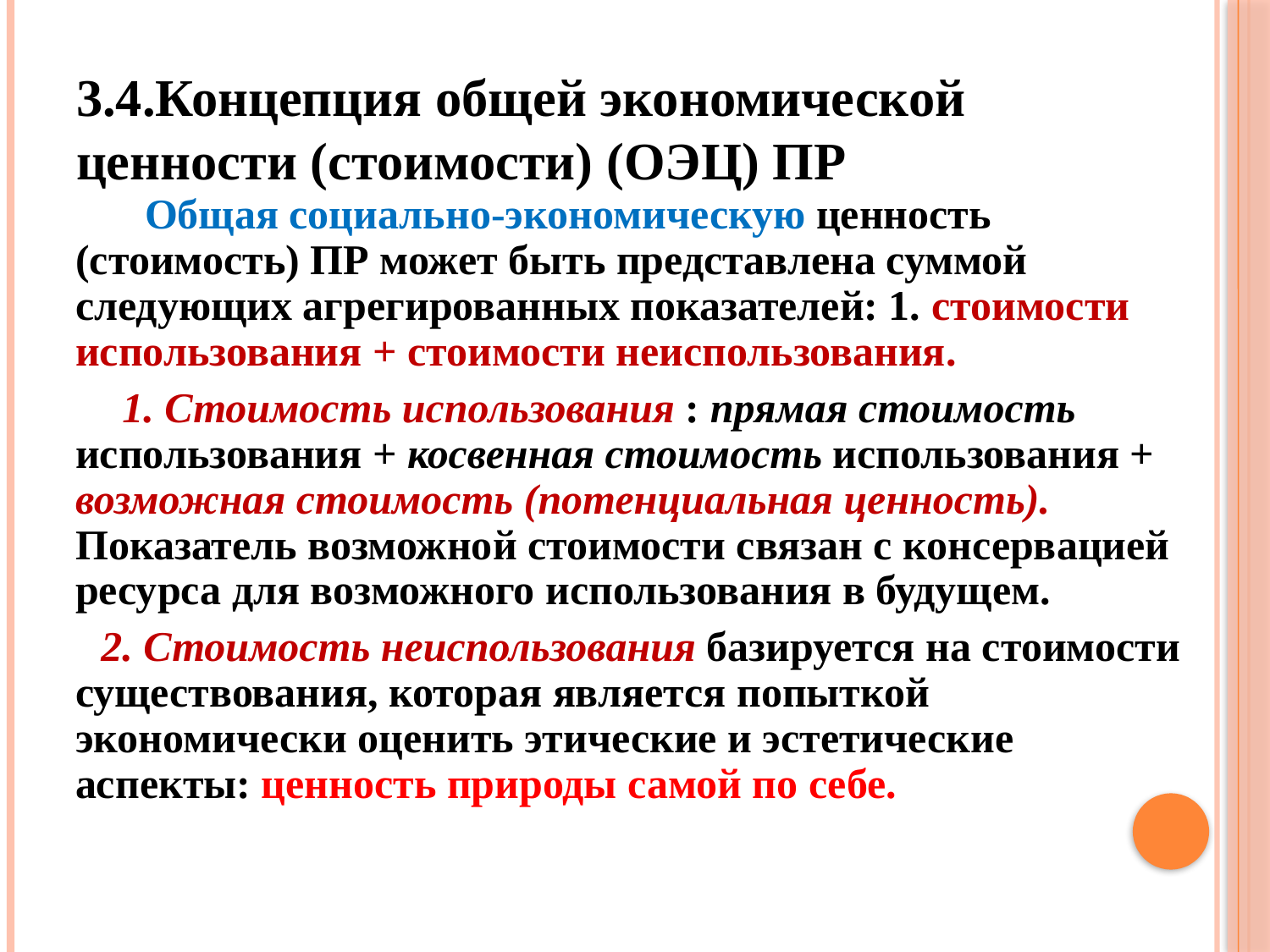

3.4.Концепция общей экономической ценности (стоимости) (ОЭЦ) ПР
           Общая социально-экономическую ценность (стоимость) ПР может быть представлена суммой следующих агрегированных показателей: 1. стоимости использования + стоимости неиспользования.
        1. Стоимость использования : прямая стоимость использования + косвенная стоимость использования +  возможная стоимость (потенциальная ценность). Показатель возможной стоимости связан с консервацией ресурса для возможного использования в будущем.
      2. Стоимость неиспользования базируется на стоимости существования, которая является попыткой экономически оценить этические и эстетические аспекты: ценность природы самой по себе.